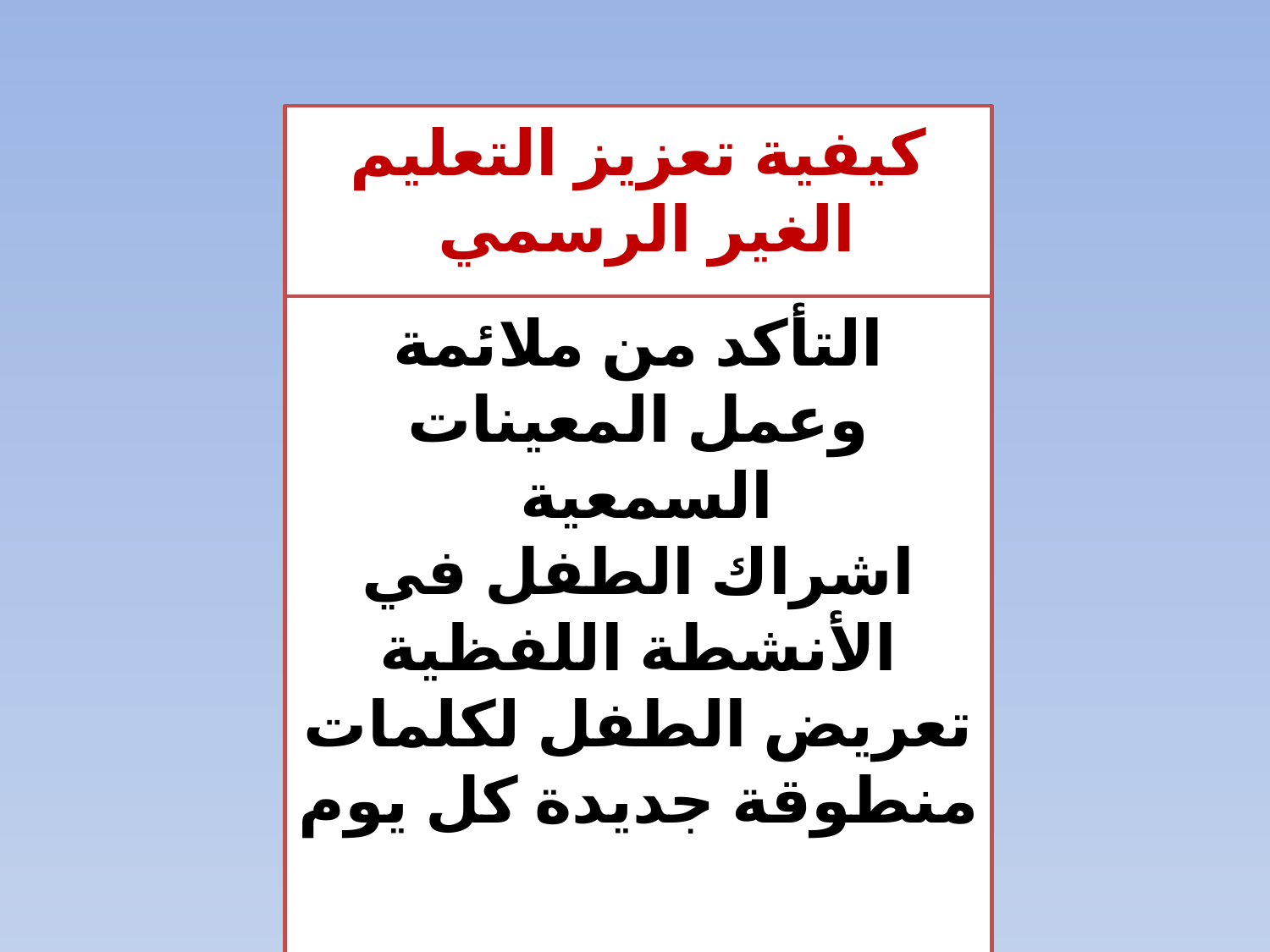

كيفية تعزيز التعليم الغير الرسمي

التأكد من ملائمة وعمل المعينات السمعية
اشراك الطفل في الأنشطة اللفظية
تعريض الطفل لكلمات منطوقة جديدة كل يوم